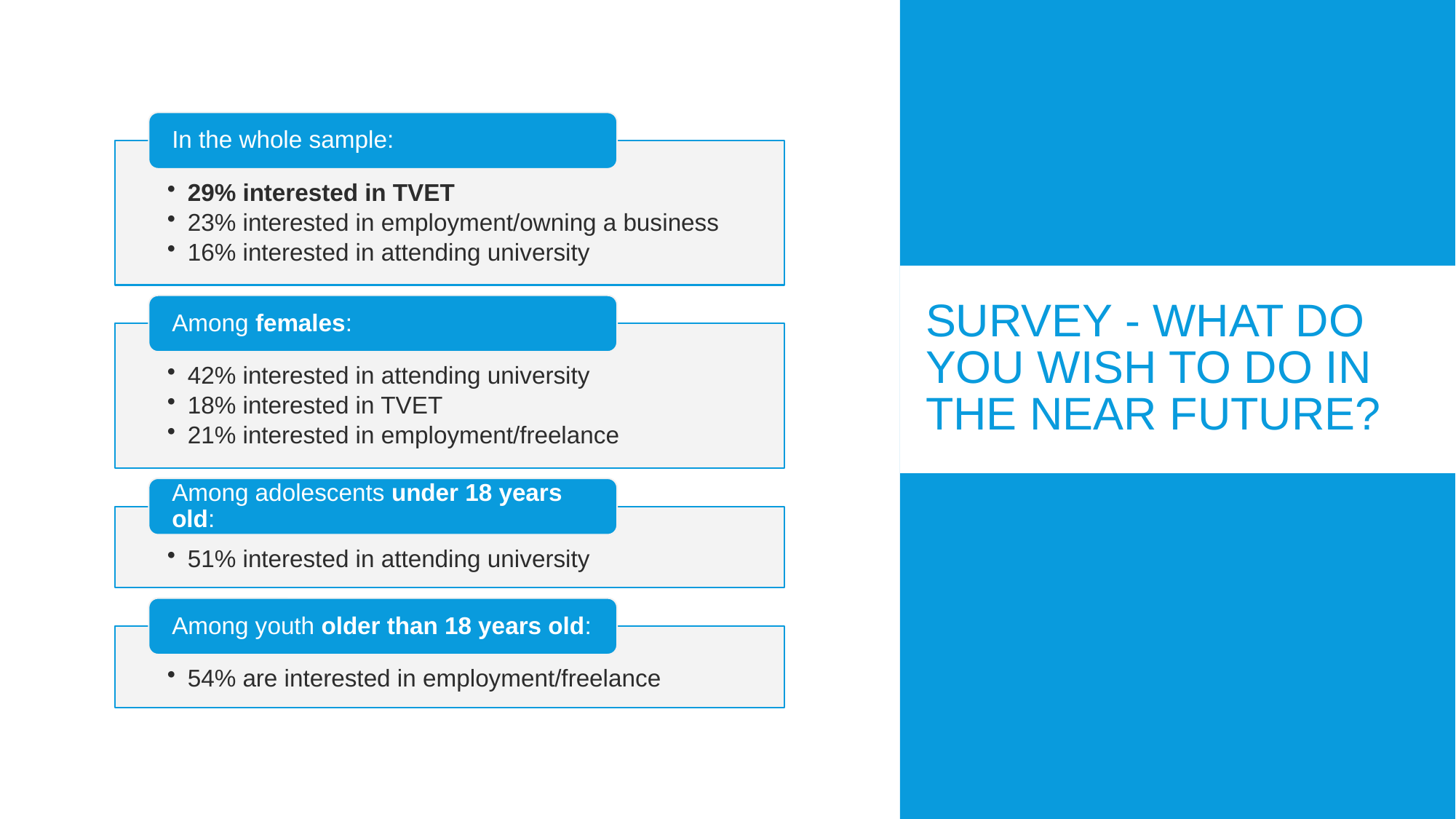

29% interested in TVET
23% interested in employment/owning a business
16% interested in attending university
In the whole sample:
42% interested in attending university
18% interested in TVET
21% interested in employment/freelance
Among females:
51% interested in attending university
Among adolescents under 18 years old:
54% are interested in employment/freelance
Among youth older than 18 years old:

# Survey - What do you wish to do in the near future?